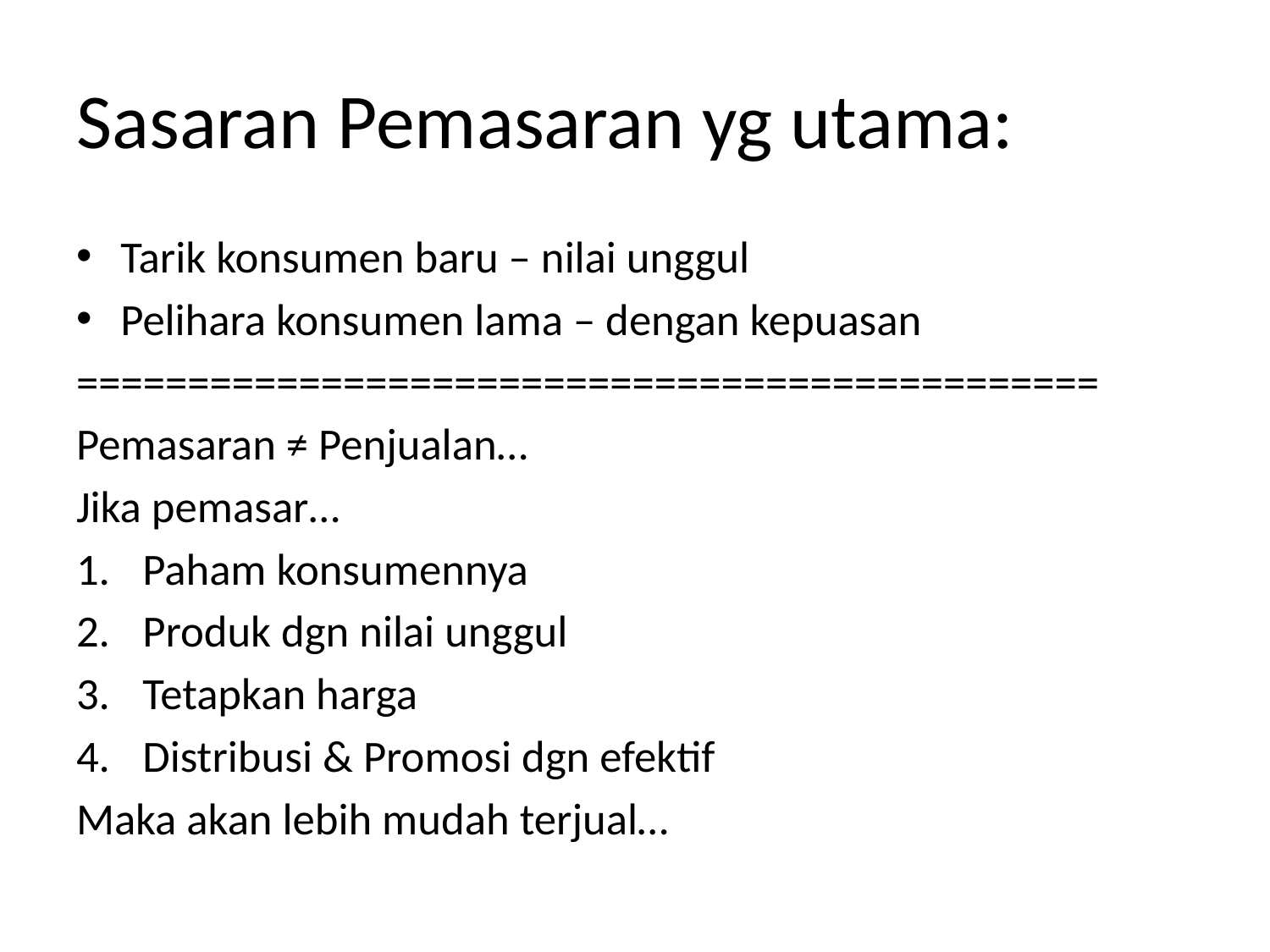

# Sasaran Pemasaran yg utama:
Tarik konsumen baru – nilai unggul
Pelihara konsumen lama – dengan kepuasan
==============================================
Pemasaran ≠ Penjualan…
Jika pemasar…
Paham konsumennya
Produk dgn nilai unggul
Tetapkan harga
Distribusi & Promosi dgn efektif
Maka akan lebih mudah terjual…